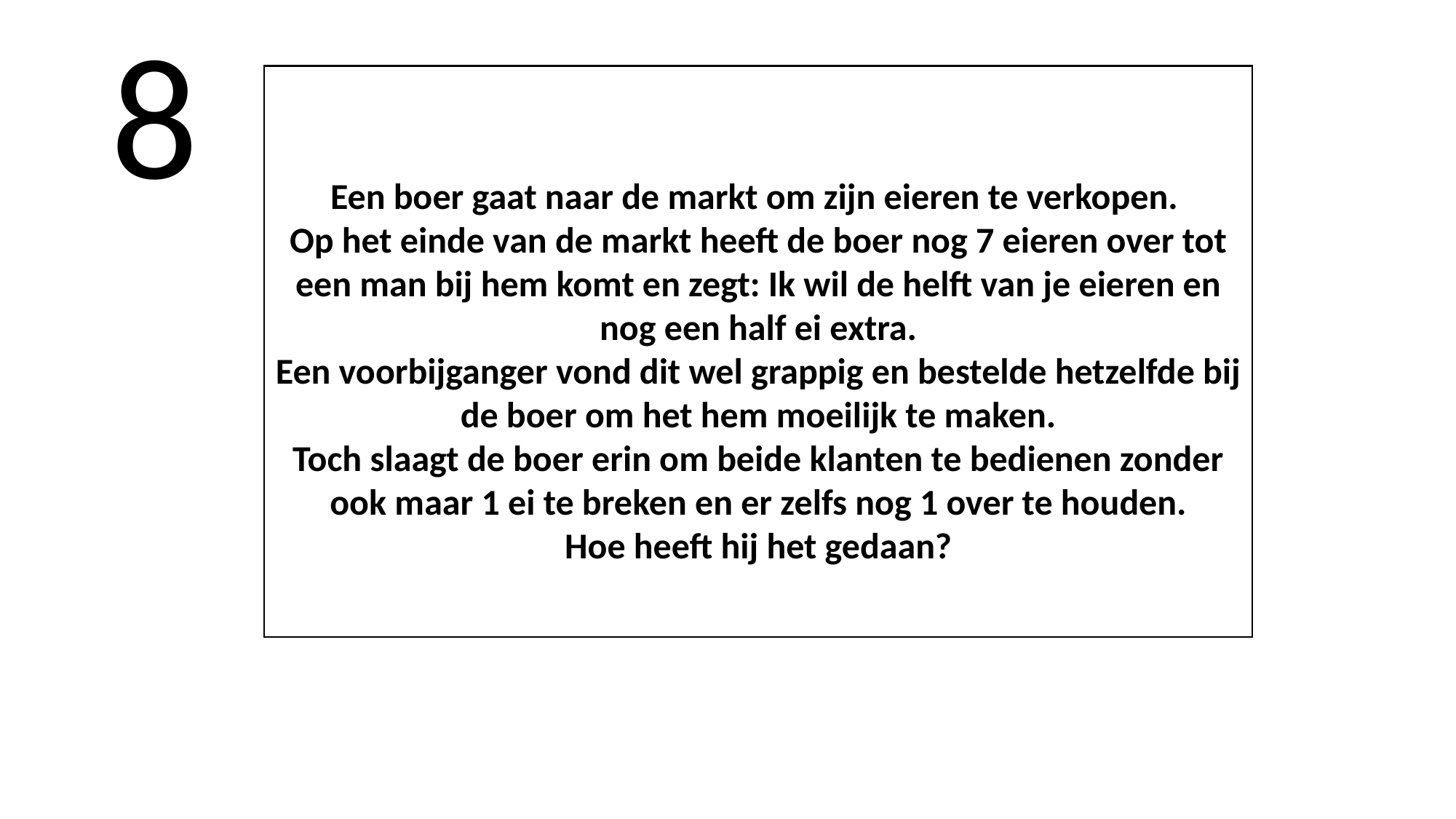

# 8

Een boer gaat naar de markt om zijn eieren te verkopen. 
Op het einde van de markt heeft de boer nog 7 eieren over tot een man bij hem komt en zegt: Ik wil de helft van je eieren en nog een half ei extra.
Een voorbijganger vond dit wel grappig en bestelde hetzelfde bij de boer om het hem moeilijk te maken.
Toch slaagt de boer erin om beide klanten te bedienen zonder ook maar 1 ei te breken en er zelfs nog 1 over te houden.
Hoe heeft hij het gedaan?